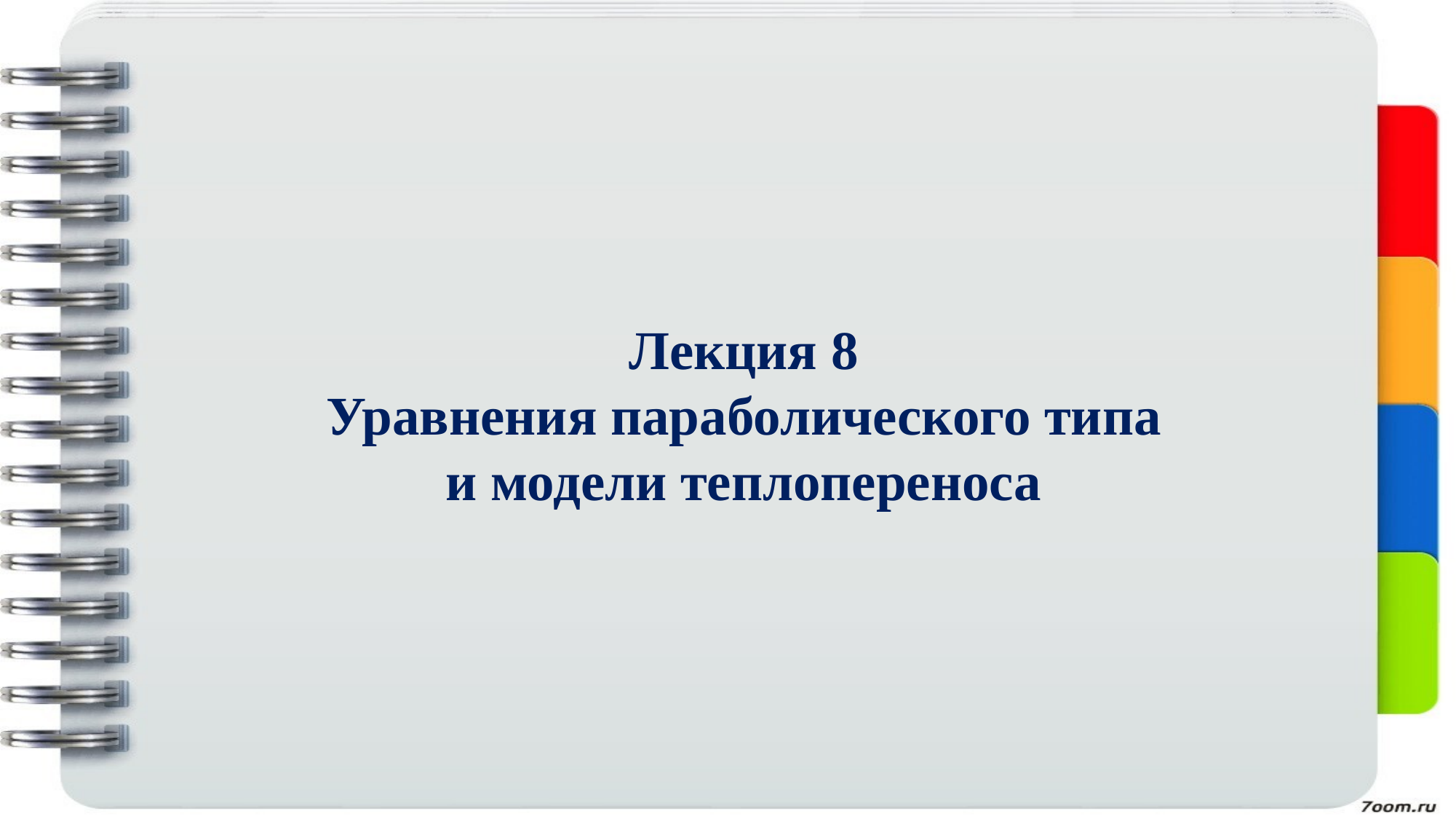

Лекция 8
Уравнения параболического типа и модели теплопереноса